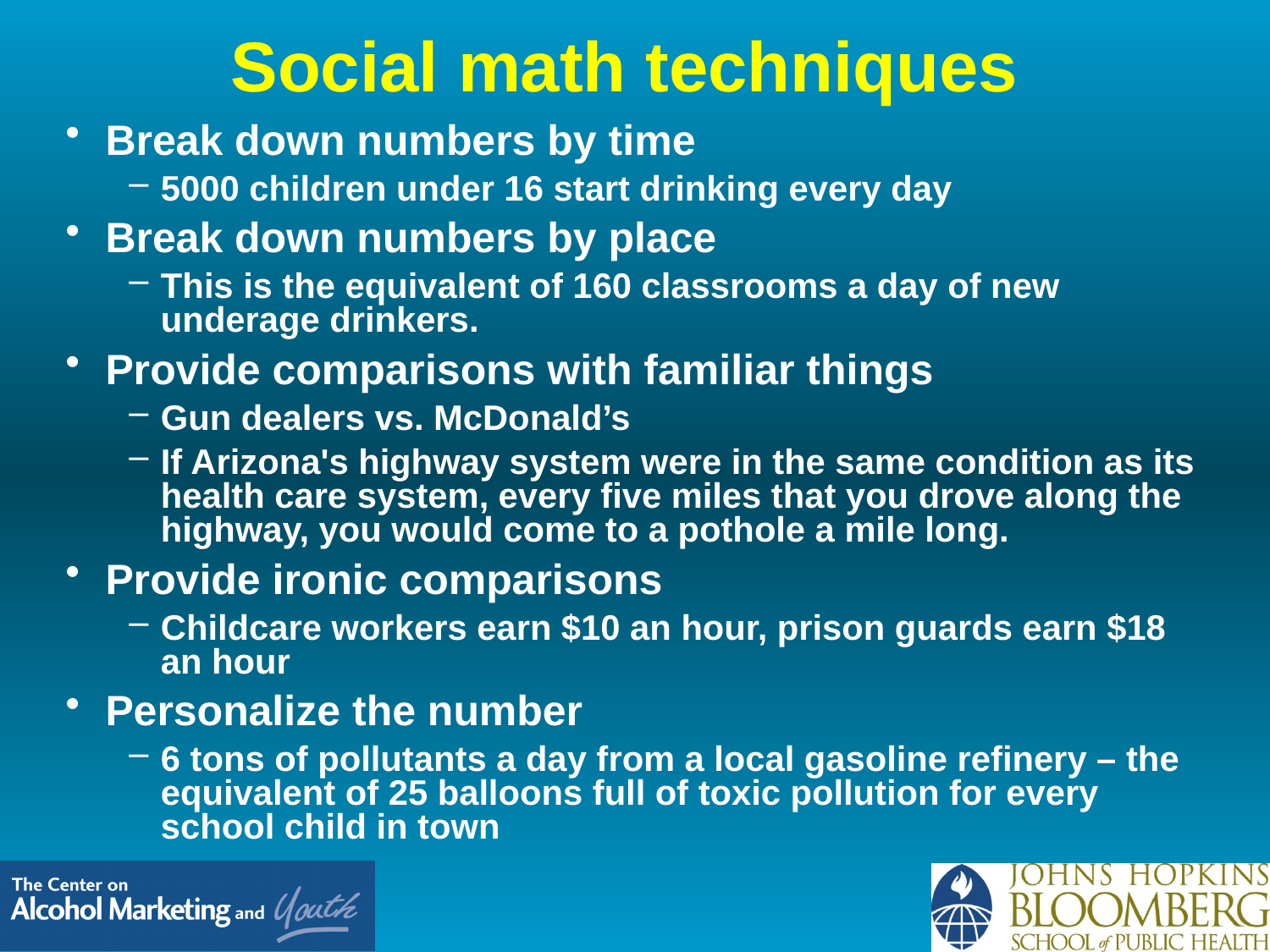

# Social math techniques
Break down numbers by time
5000 children under 16 start drinking every day
Break down numbers by place
This is the equivalent of 160 classrooms a day of new underage drinkers.
Provide comparisons with familiar things
Gun dealers vs. McDonald’s
If Arizona's highway system were in the same condition as its health care system, every five miles that you drove along the highway, you would come to a pothole a mile long.
Provide ironic comparisons
Childcare workers earn $10 an hour, prison guards earn $18 an hour
Personalize the number
6 tons of pollutants a day from a local gasoline refinery – the equivalent of 25 balloons full of toxic pollution for every school child in town